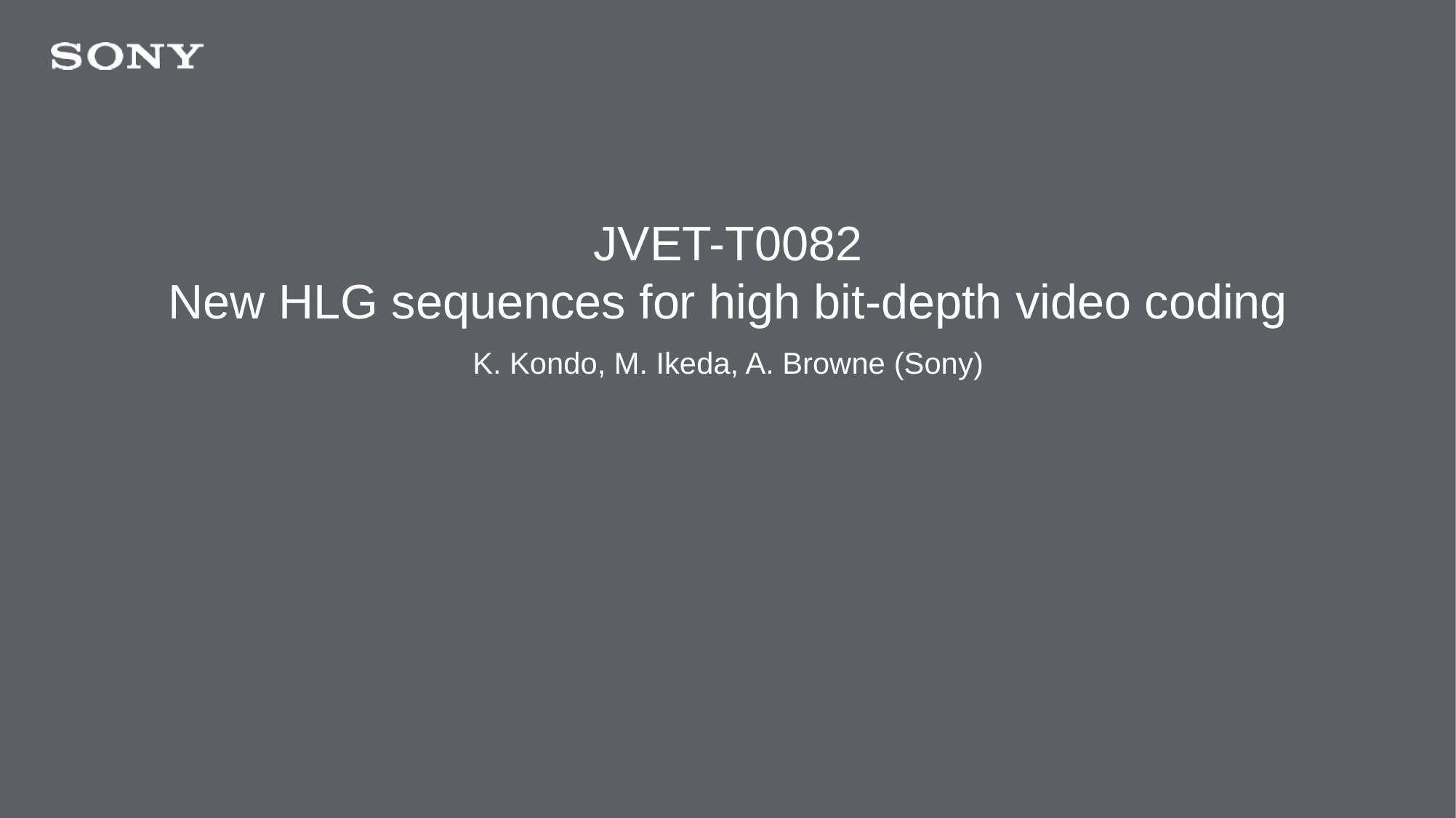

# JVET-T0082 New HLG sequences for high bit-depth video coding
K. Kondo, M. Ikeda, A. Browne (Sony)